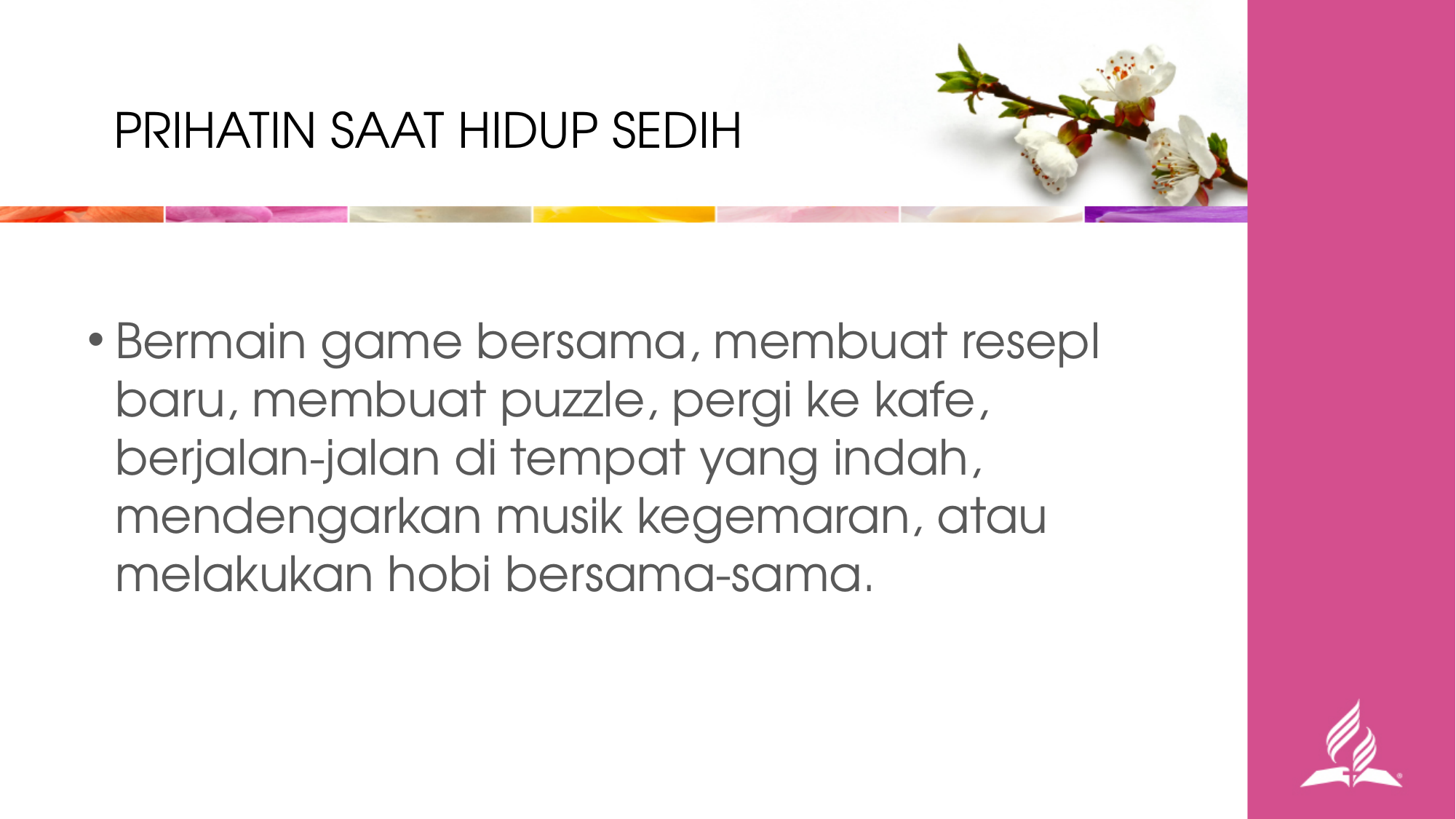

PRIHATIN SAAT HIDUP SEDIH
Bermain game bersama, membuat resepI baru, membuat puzzle, pergi ke kafe, berjalan-jalan di tempat yang indah, mendengarkan musik kegemaran, atau melakukan hobi bersama-sama.